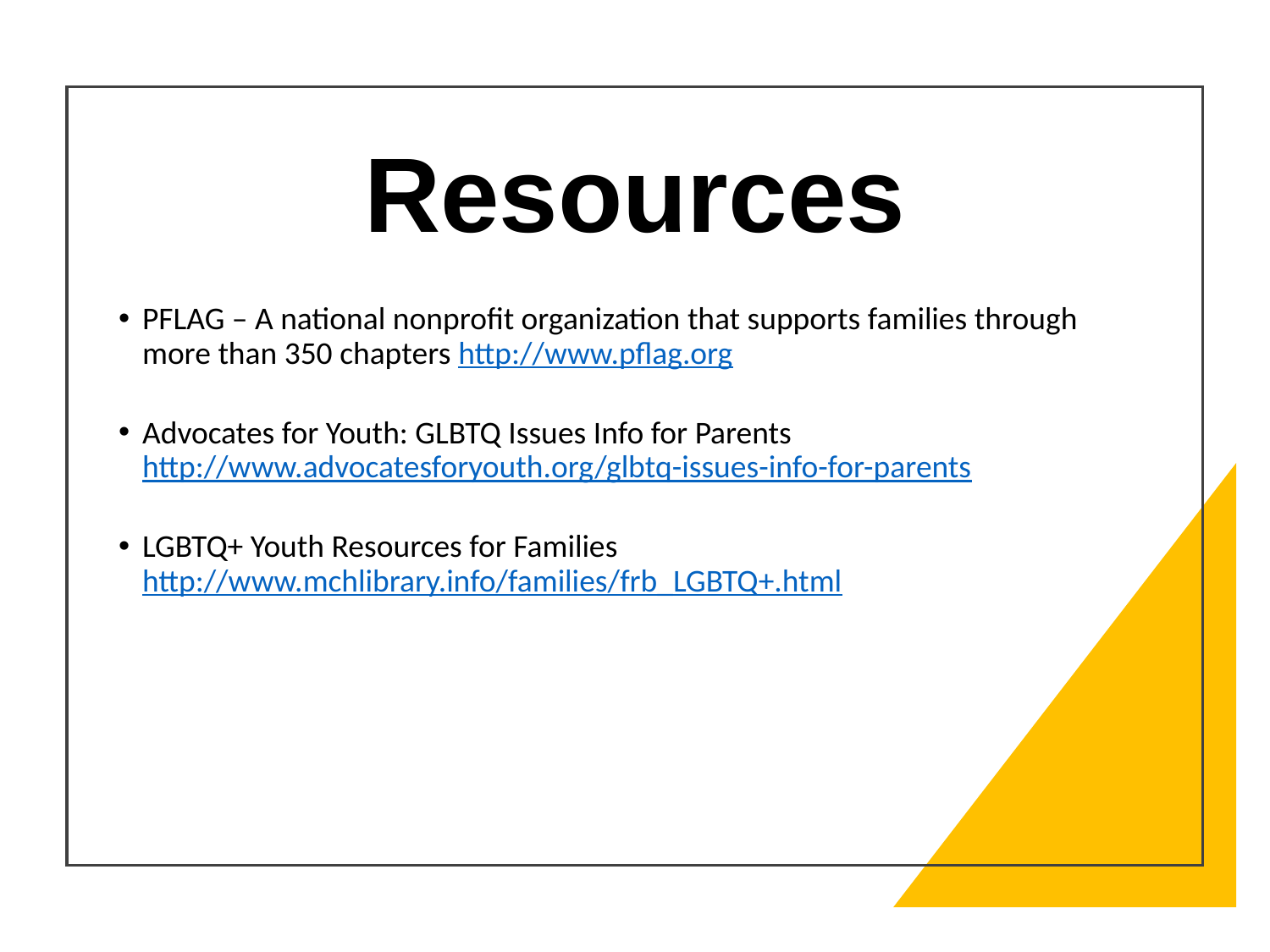

# Resources
PFLAG – A national nonprofit organization that supports families through more than 350 chapters http://www.pflag.org

Advocates for Youth: GLBTQ Issues Info for Parents http://www.advocatesforyouth.org/glbtq-issues-info-for-parents

LGBTQ+ Youth Resources for Families http://www.mchlibrary.info/families/frb_LGBTQ+.html